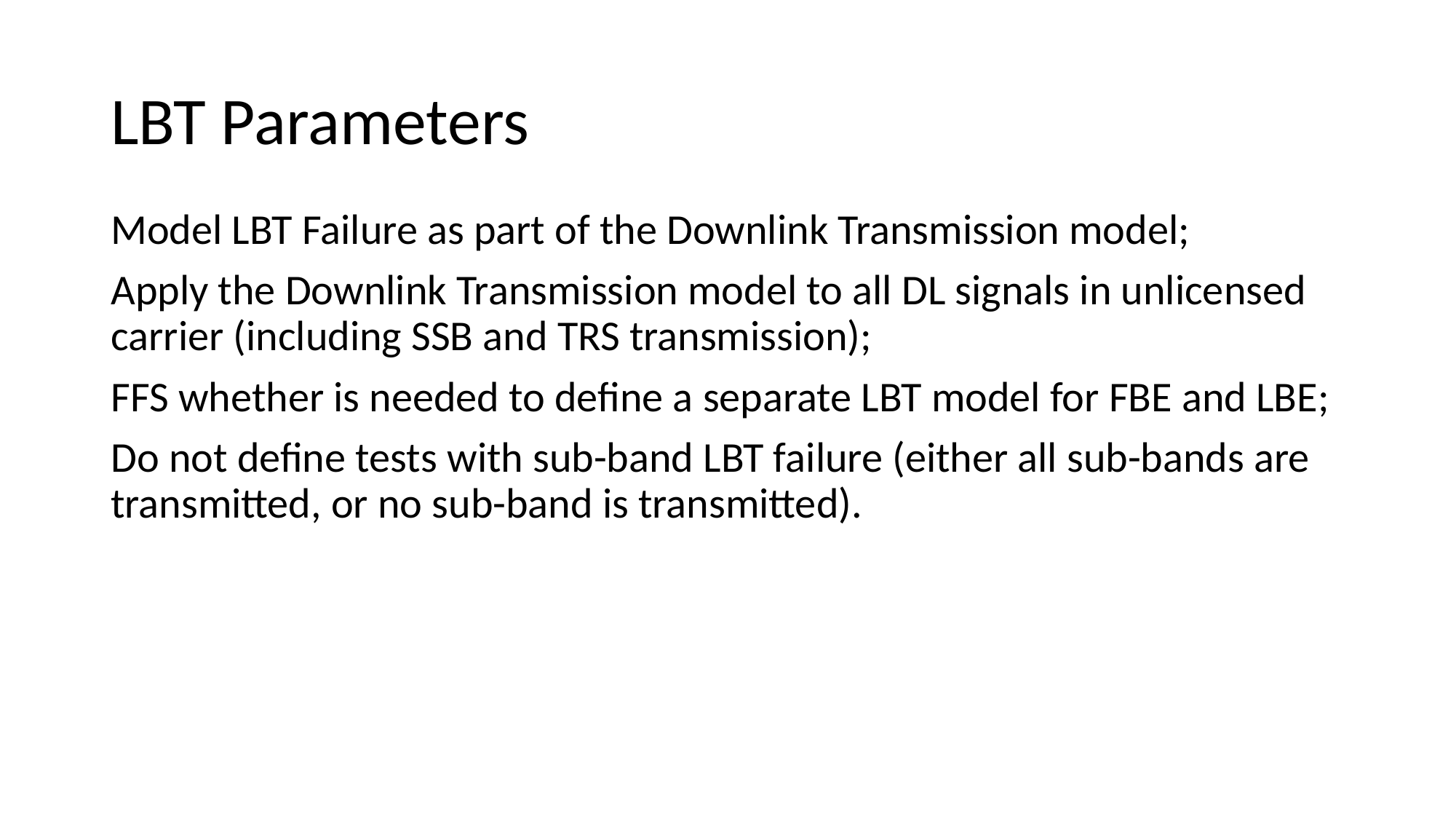

# LBT Parameters
Model LBT Failure as part of the Downlink Transmission model;
Apply the Downlink Transmission model to all DL signals in unlicensed carrier (including SSB and TRS transmission);
FFS whether is needed to define a separate LBT model for FBE and LBE;
Do not define tests with sub-band LBT failure (either all sub-bands are transmitted, or no sub-band is transmitted).